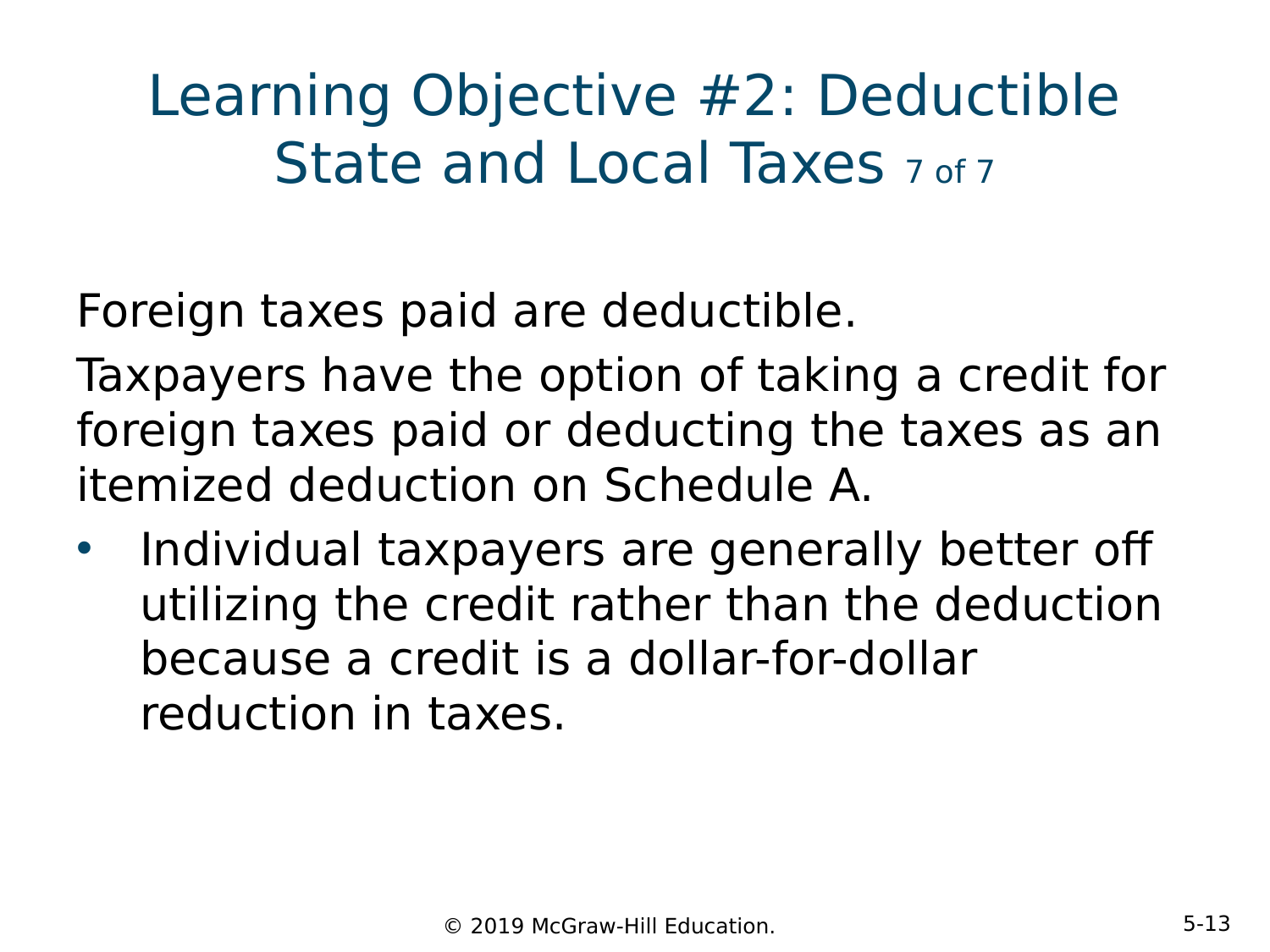

# Learning Objective #2: Deductible State and Local Taxes 7 of 7
Foreign taxes paid are deductible.
Taxpayers have the option of taking a credit for foreign taxes paid or deducting the taxes as an itemized deduction on Schedule A.
Individual taxpayers are generally better off utilizing the credit rather than the deduction because a credit is a dollar-for-dollar reduction in taxes.